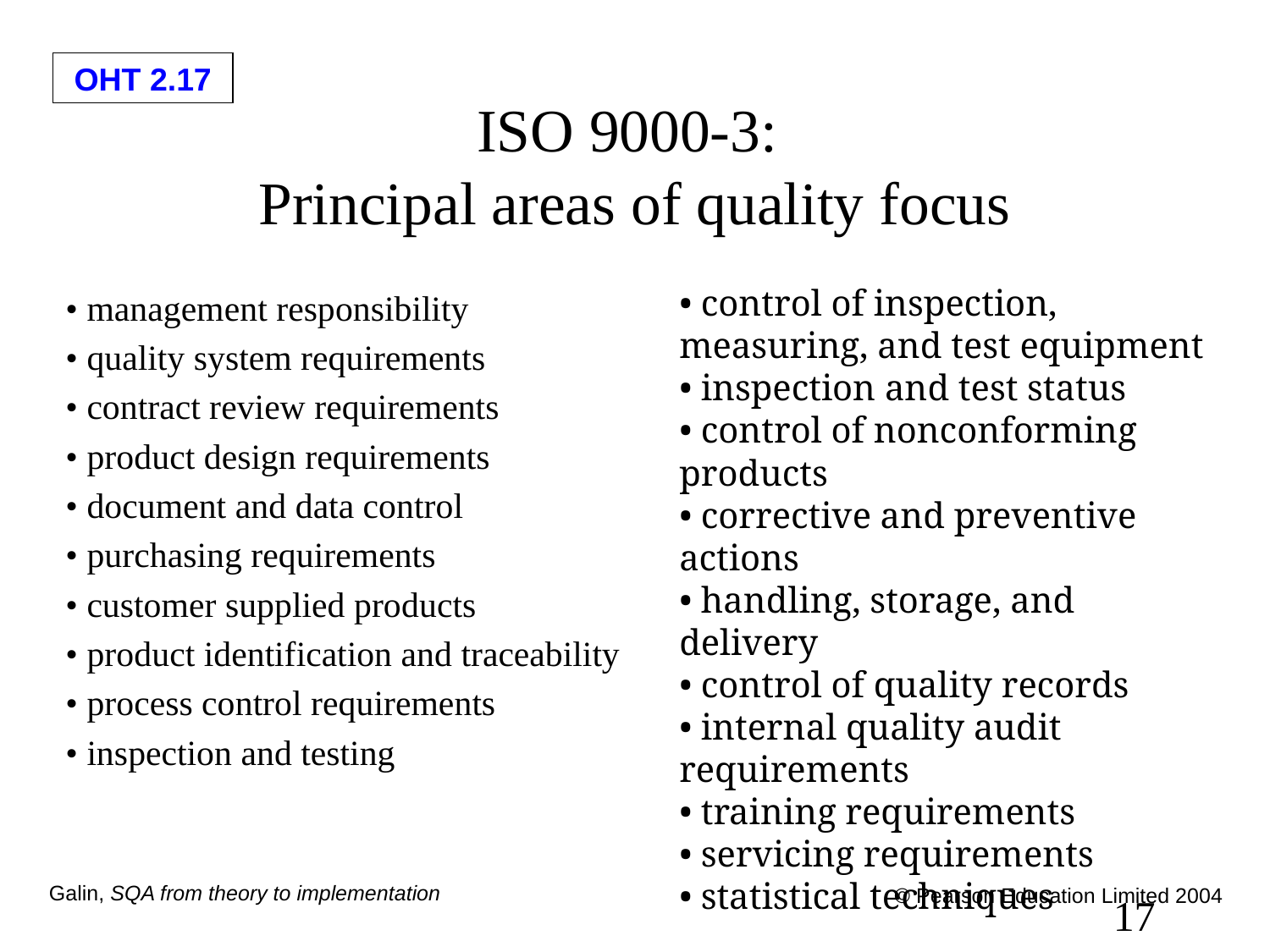

# ISO 9000-3: Principal areas of quality focus
• control of inspection, measuring, and test equipment
• inspection and test status
• control of nonconforming products
• corrective and preventive actions
• handling, storage, and delivery
• control of quality records
• internal quality audit requirements
• training requirements
• servicing requirements
• statistical techniques

• management responsibility
• quality system requirements
• contract review requirements
• product design requirements
• document and data control
• purchasing requirements
• customer supplied products
• product identification and traceability
• process control requirements
• inspection and testing
17